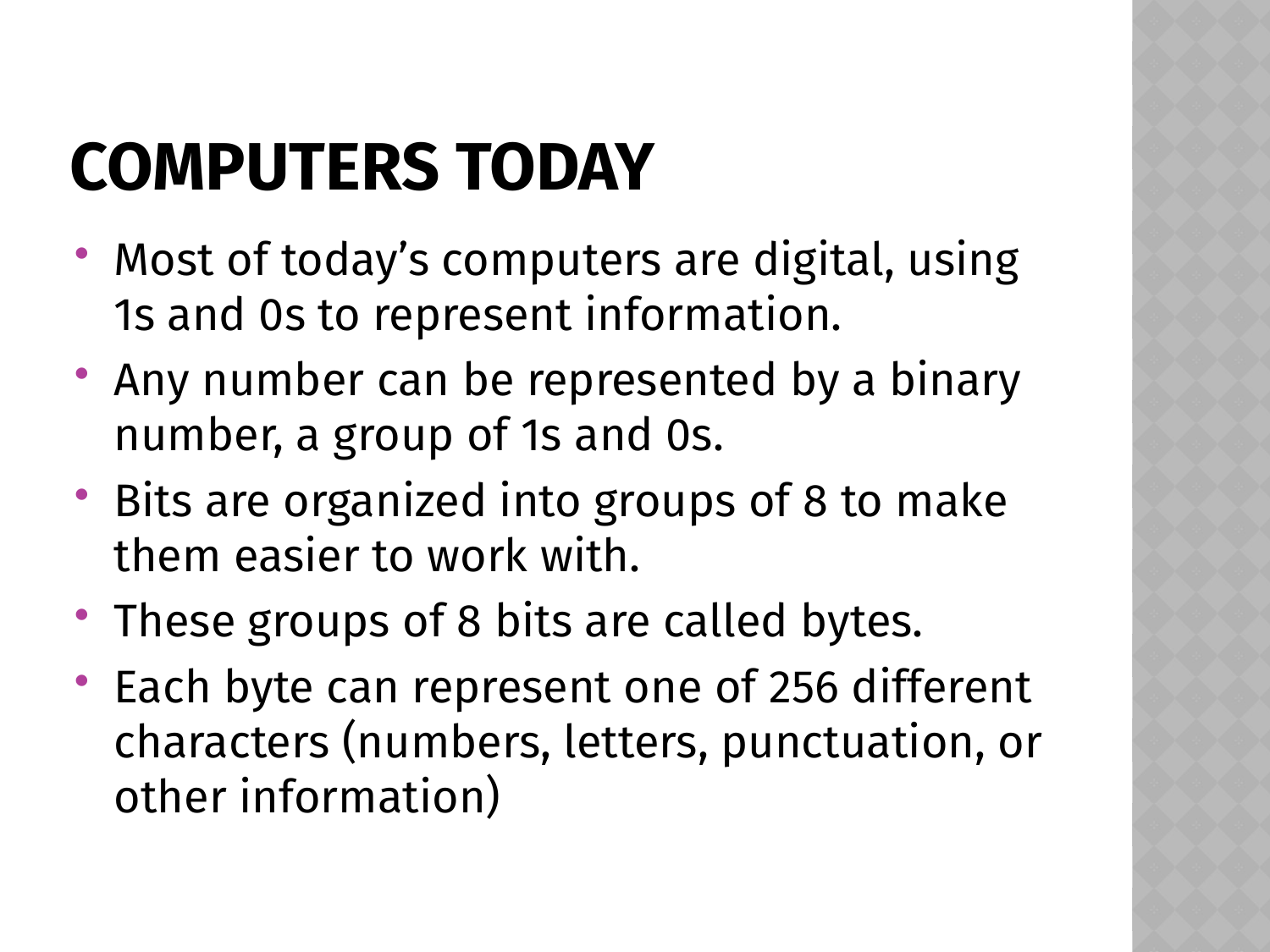

# Computers today
Most of today’s computers are digital, using 1s and 0s to represent information.
Any number can be represented by a binary number, a group of 1s and 0s.
Bits are organized into groups of 8 to make them easier to work with.
These groups of 8 bits are called bytes.
Each byte can represent one of 256 different characters (numbers, letters, punctuation, or other information)